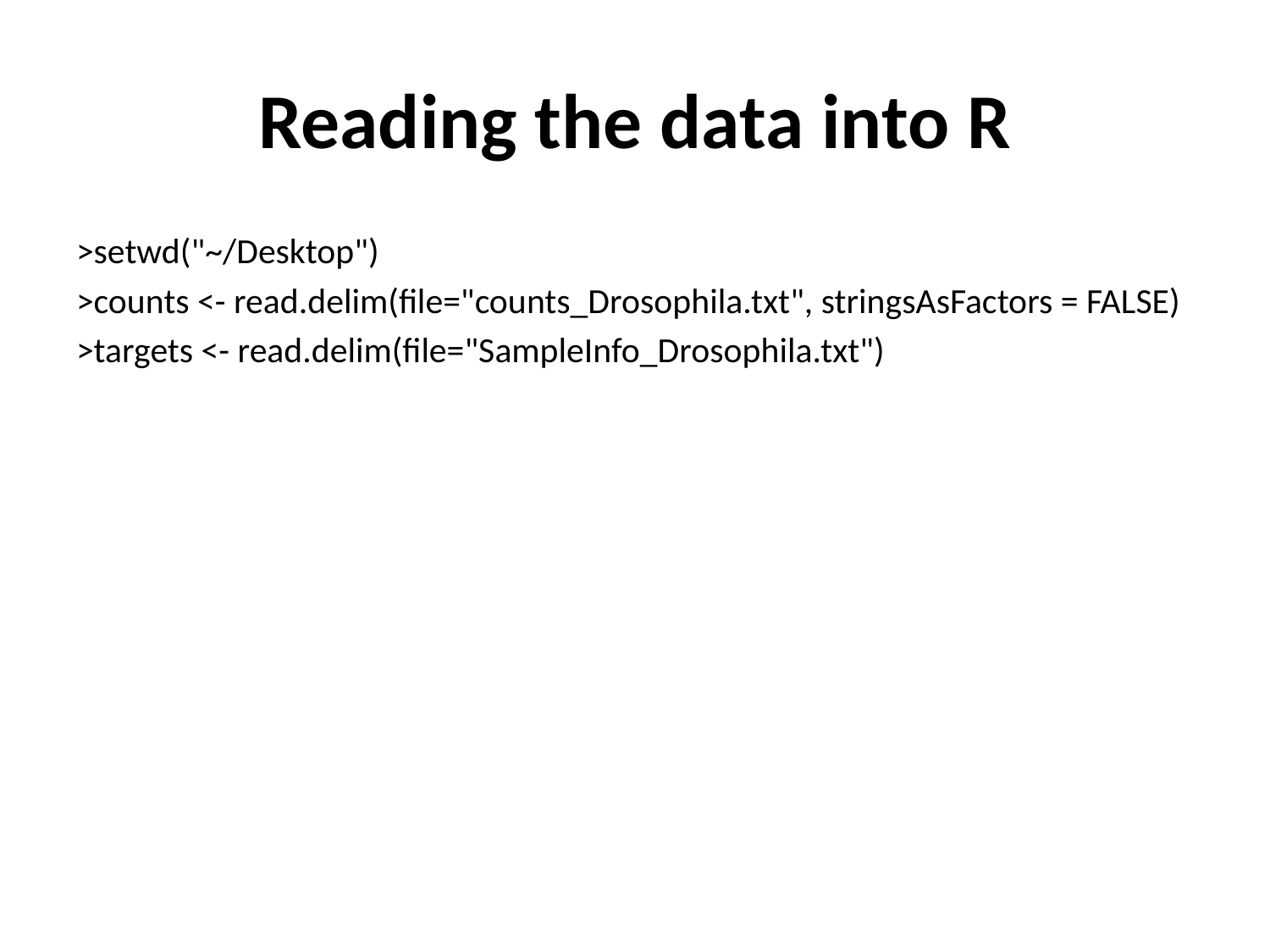

# Reading the data into R
>setwd("~/Desktop")
>counts <- read.delim(file="counts_Drosophila.txt", stringsAsFactors = FALSE)
>targets <- read.delim(file="SampleInfo_Drosophila.txt")